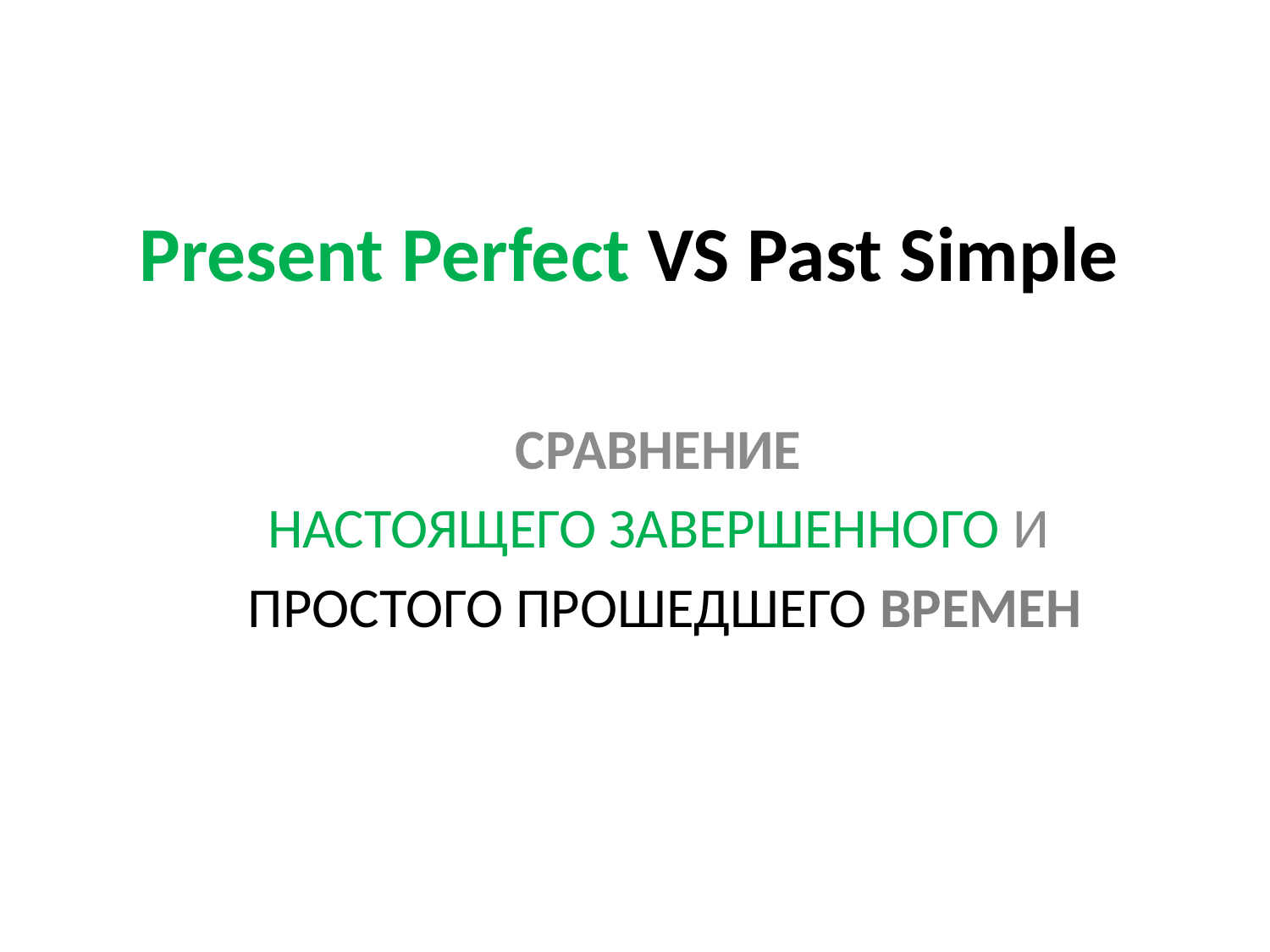

# Present Perfect VS Past Simple
СРАВНЕНИЕ
НАСТОЯЩЕГО ЗАВЕРШЕННОГО И
ПРОСТОГО ПРОШЕДШЕГО ВРЕМЕН